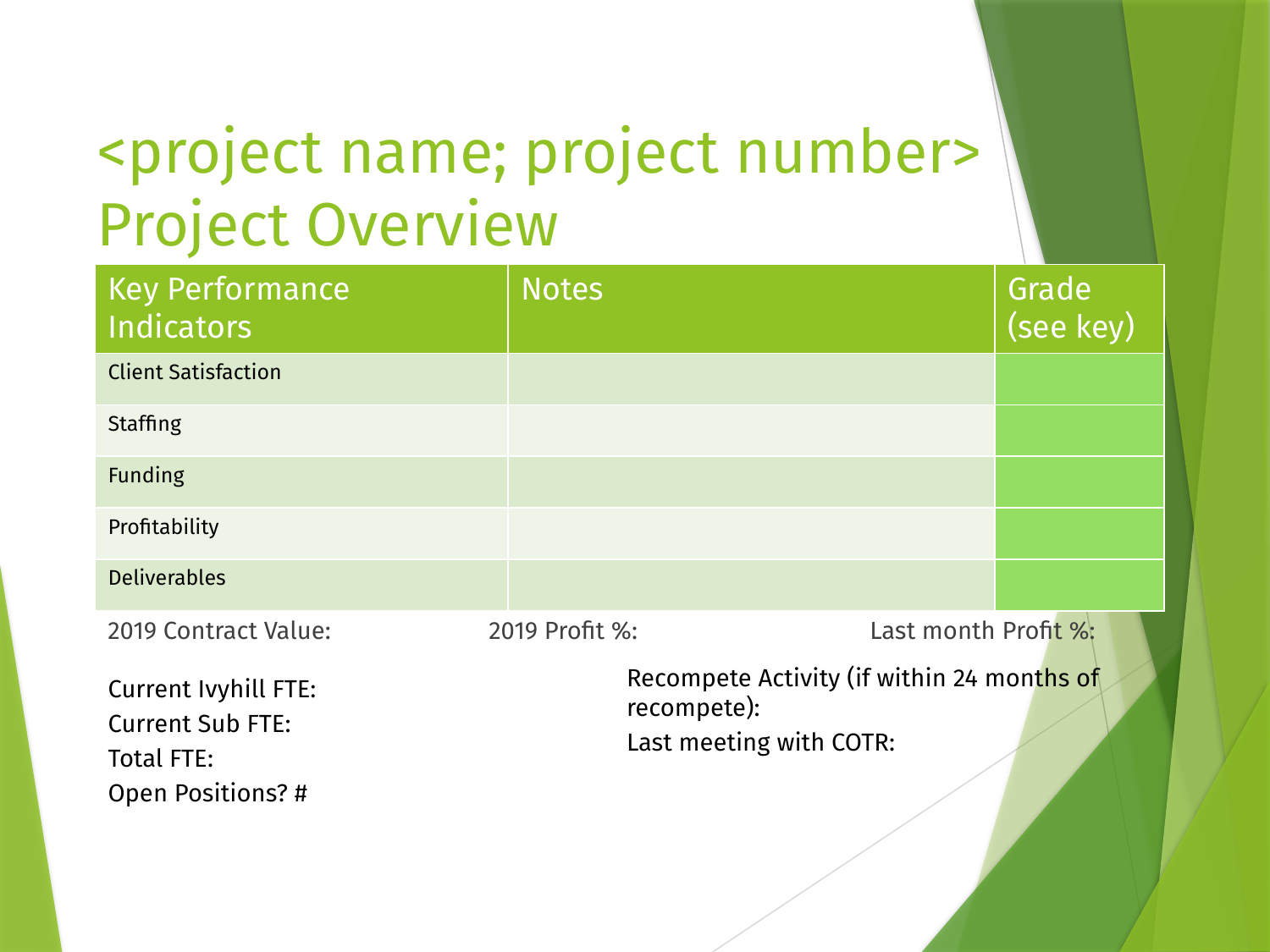

<project name; project number>
Project Overview
| Key Performance Indicators | Notes | Grade (see key) |
| --- | --- | --- |
| Client Satisfaction |  |  |
| Staffing |  |  |
| Funding |  |  |
| Profitability |  |  |
| Deliverables |  |  |
2019 Contract Value:		2019 Profit %:		Last month Profit %:

Recompete Activity (if within 24 months of recompete):
Last meeting with COTR:

Current Ivyhill FTE:
Current Sub FTE:
Total FTE:
Open Positions? #